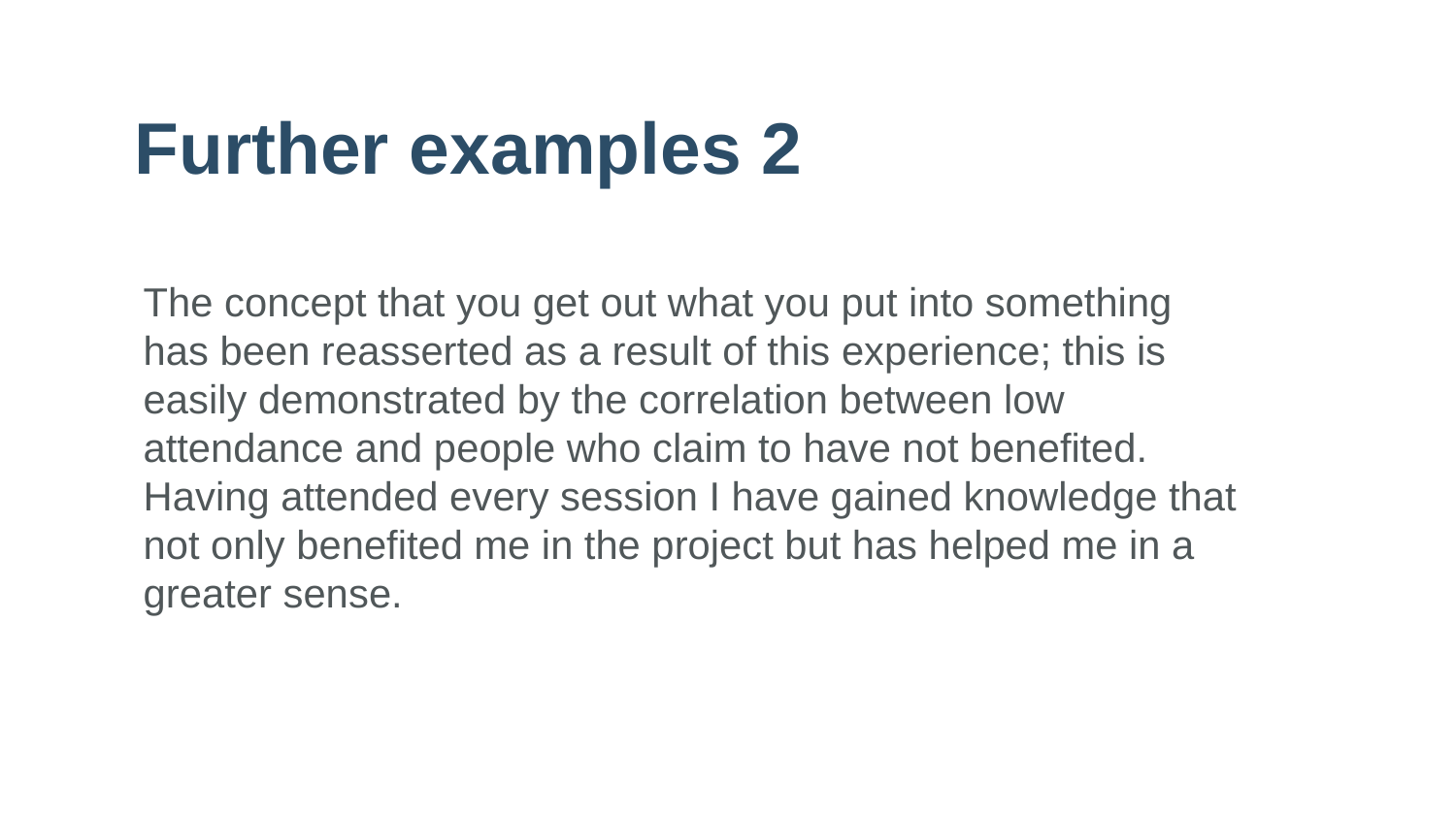

# Further examples 2
The concept that you get out what you put into something has been reasserted as a result of this experience; this is easily demonstrated by the correlation between low attendance and people who claim to have not benefited. Having attended every session I have gained knowledge that not only benefited me in the project but has helped me in a greater sense.